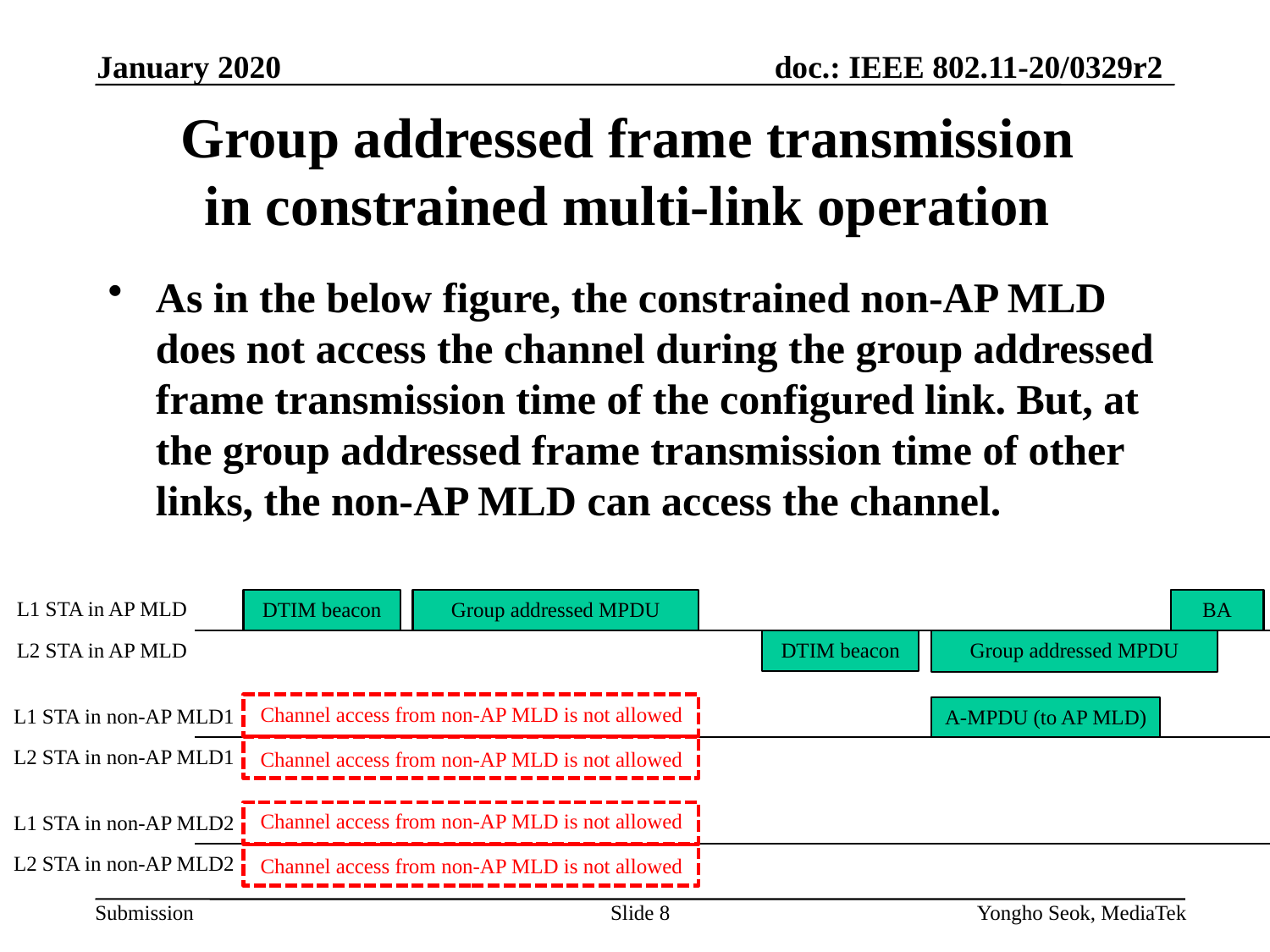

January 2020
# Group addressed frame transmission in constrained multi-link operation
As in the below figure, the constrained non-AP MLD does not access the channel during the group addressed frame transmission time of the configured link. But, at the group addressed frame transmission time of other links, the non-AP MLD can access the channel.
L1 STA in AP MLD
DTIM beacon
Group addressed MPDU
BA
DTIM beacon
L2 STA in AP MLD
Group addressed MPDU

Channel access from non-AP MLD is not allowed
L1 STA in non-AP MLD1
A-MPDU (to AP MLD)

L2 STA in non-AP MLD1
Channel access from non-AP MLD is not allowed
Channel access from non-AP MLD is not allowed

L1 STA in non-AP MLD2
L2 STA in non-AP MLD2

Channel access from non-AP MLD is not allowed
Slide 8
Yongho Seok, MediaTek